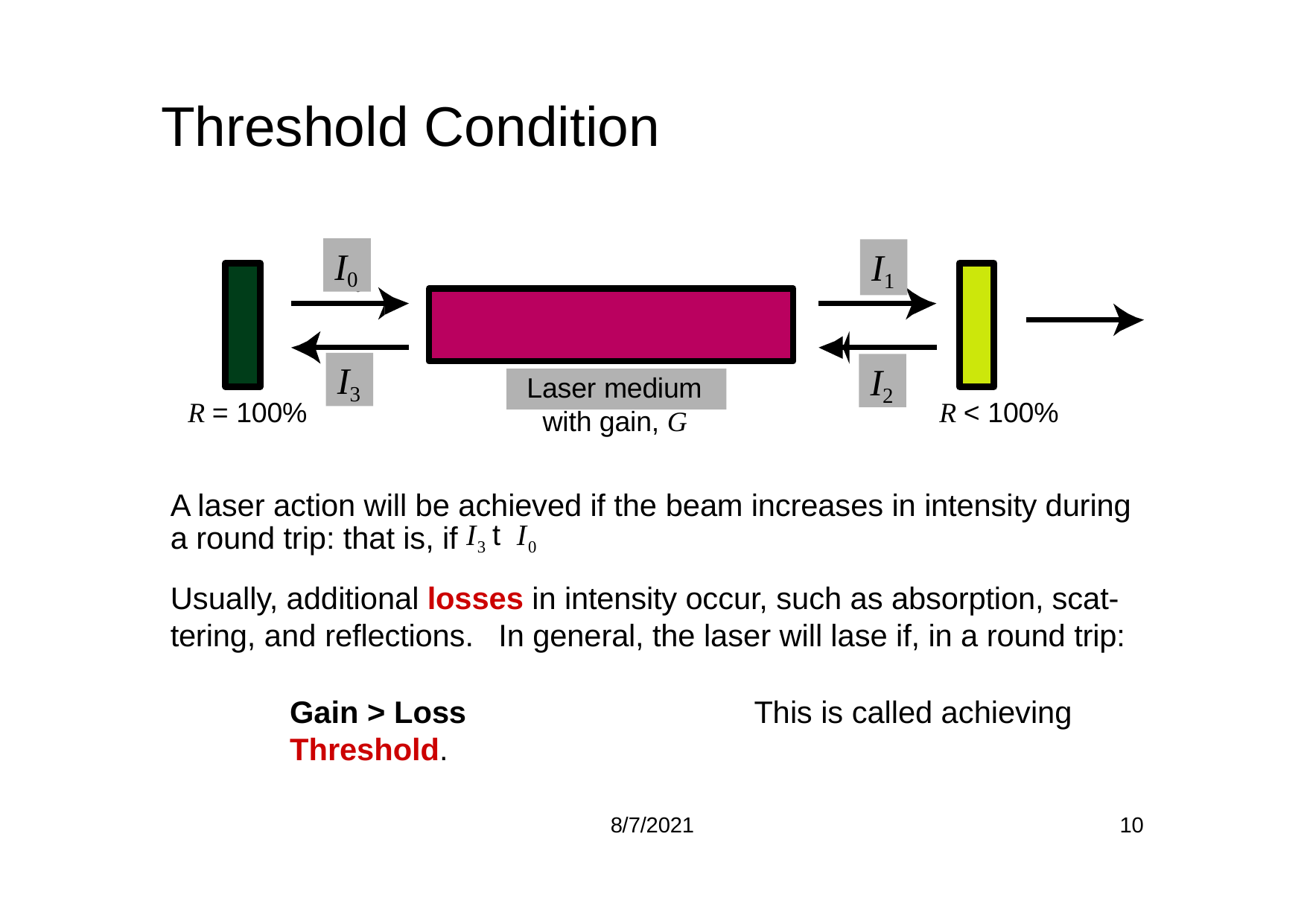

# Threshold Condition
I0

I1

I3
I2

Laser medium

R = 100%
R < 100%
with gain, G
A laser action will be achieved if the beam increases in intensity during  a round trip: that is, if I3 t I0
Usually, additional losses in intensity occur, such as absorption, scat-  tering, and reflections.	In general, the laser will lase if, in a round trip:

Gain > Loss	This is called achieving Threshold.
8/7/2021
10